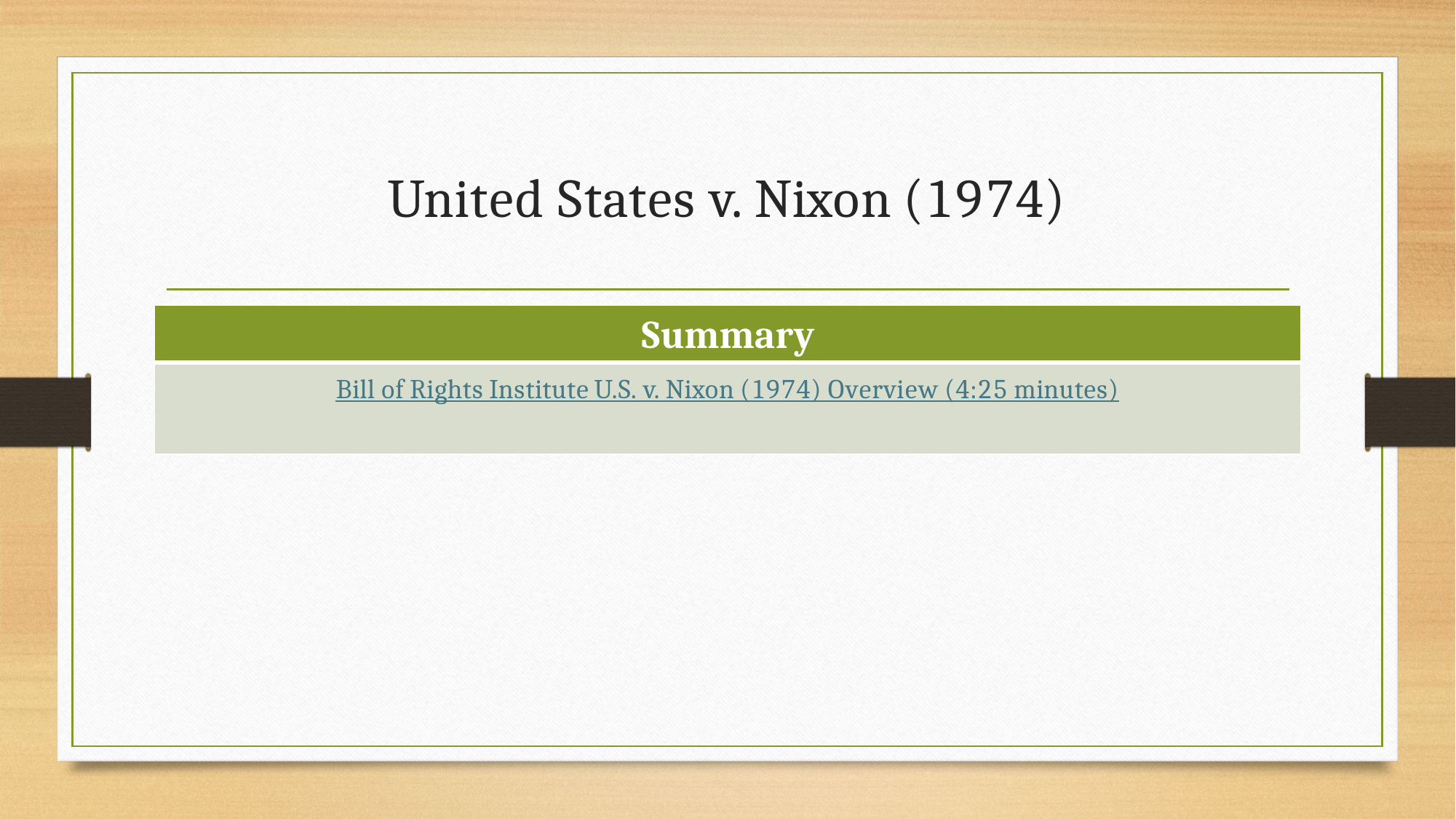

# United States v. Nixon (1974)
| Summary |
| --- |
| Bill of Rights Institute U.S. v. Nixon (1974) Overview (4:25 minutes) |